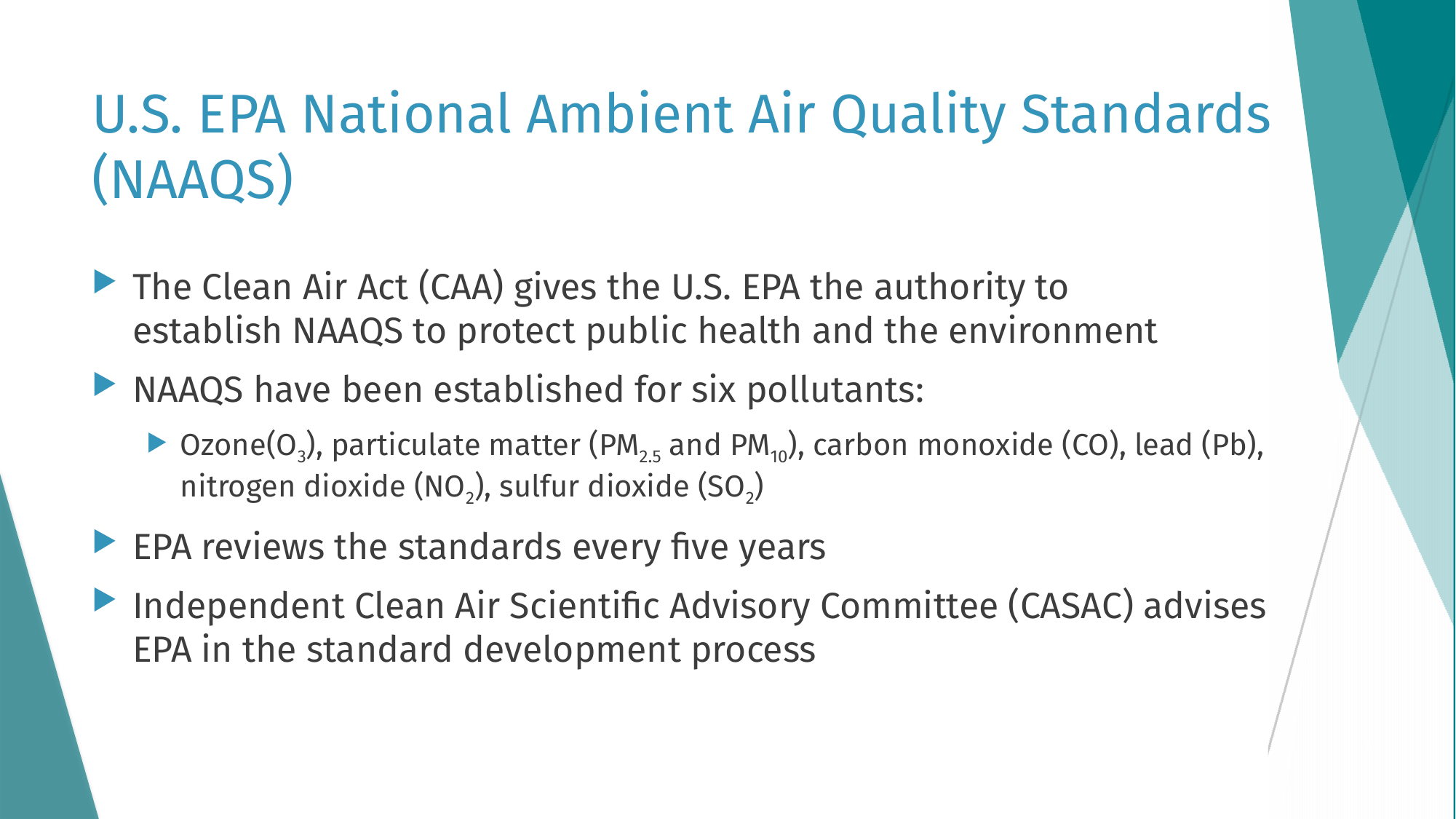

# U.S. EPA National Ambient Air Quality Standards (NAAQS)
The Clean Air Act (CAA) gives the U.S. EPA the authority to establish NAAQS to protect public health and the environment​
NAAQS have been established for six pollutants:​
Ozone(O3), particulate matter (PM2.5 and PM10), carbon monoxide (CO), lead (Pb), nitrogen dioxide (NO2), sulfur dioxide (SO2)​
​EPA reviews the standards every five years​
Independent Clean Air Scientific Advisory Committee (CASAC) advises EPA in the standard development process

7